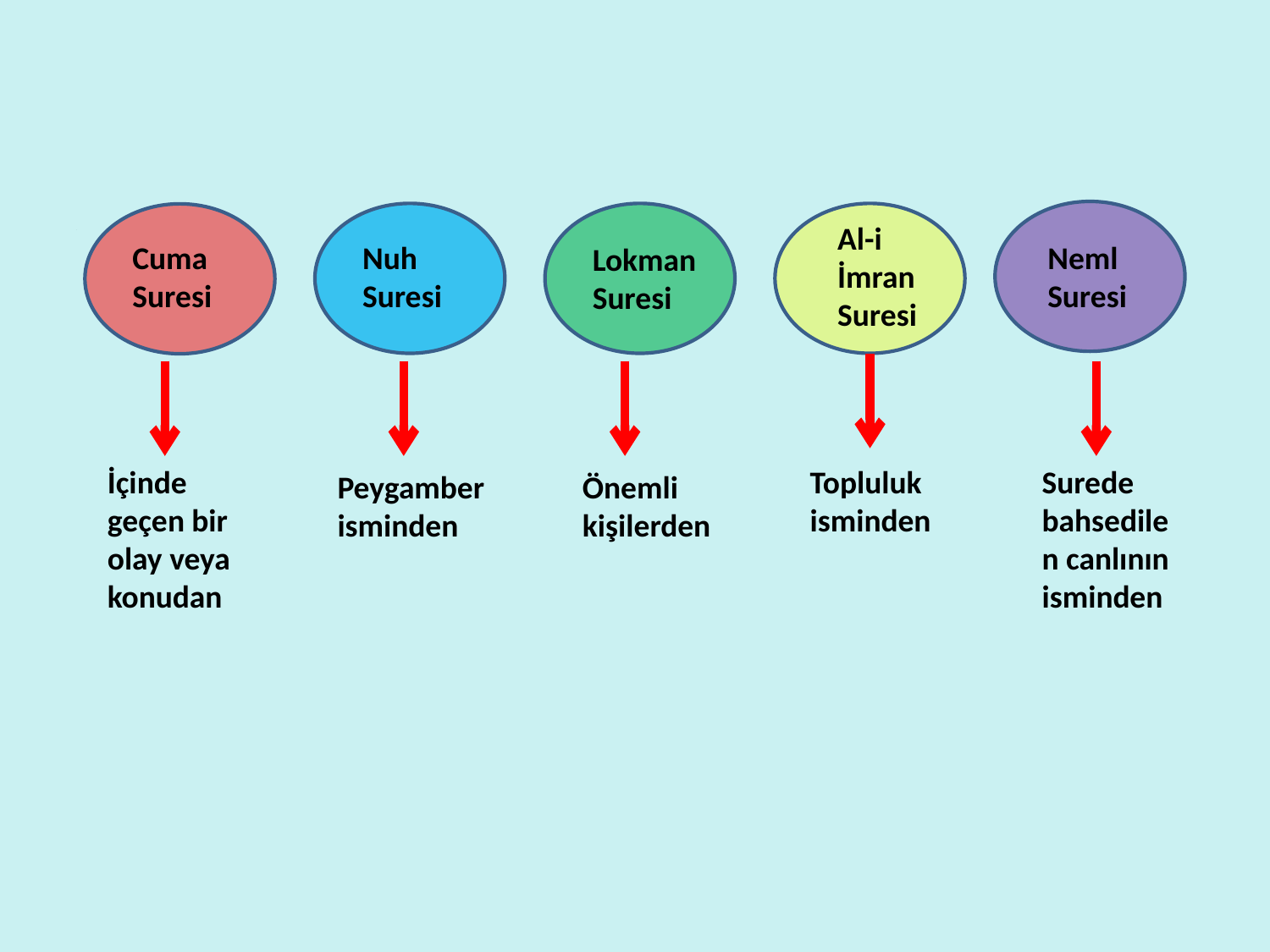

Al-i İmran Suresi
.
Neml Suresi
Nuh Suresi
Cuma Suresi
Lokman Suresi
Surede bahsedilen canlının isminden
İçinde geçen bir olay veya konudan
Topluluk isminden
Önemli kişilerden
Peygamber isminden